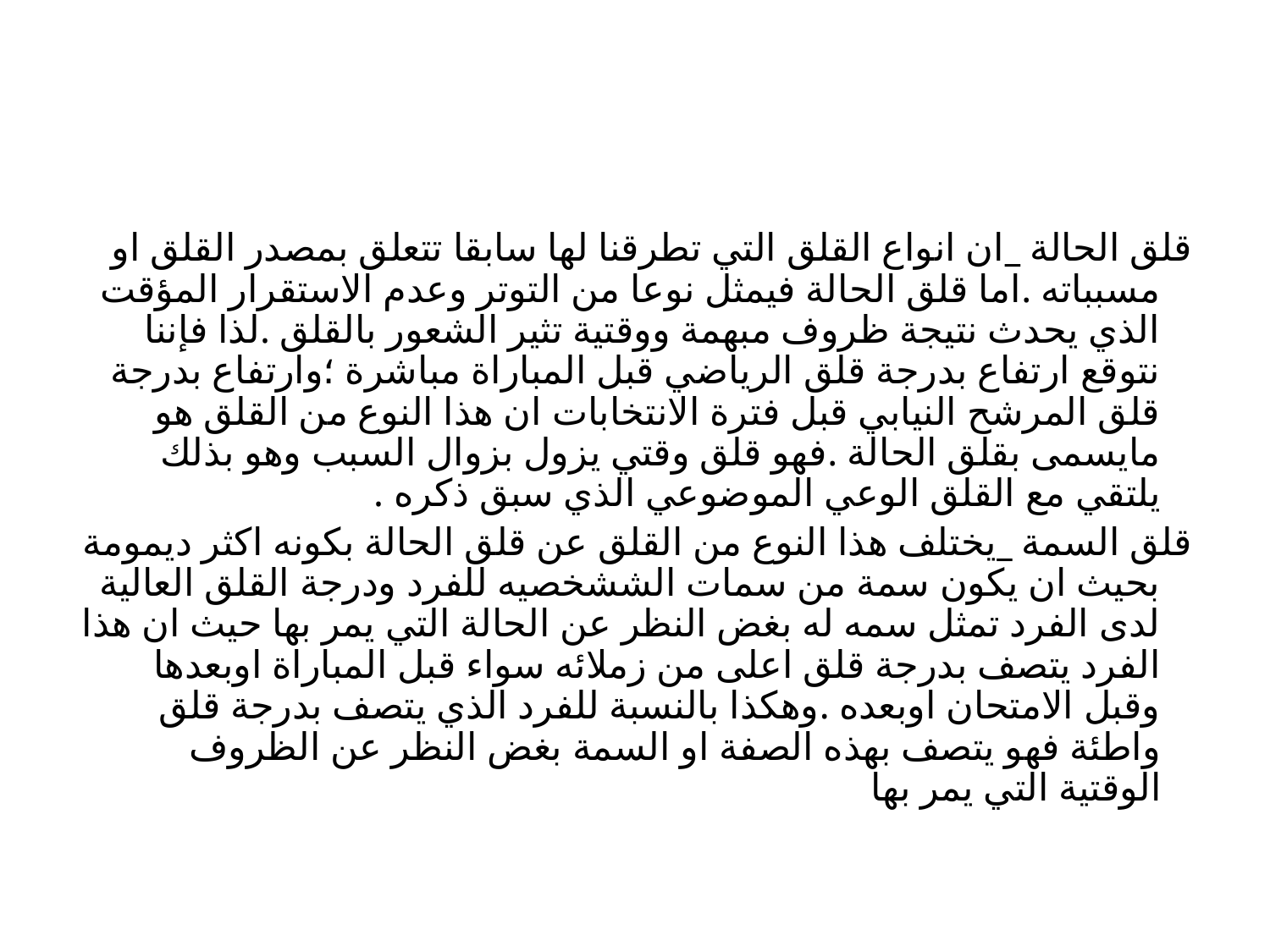

#
قلق الحالة _ان انواع القلق التي تطرقنا لها سابقا تتعلق بمصدر القلق او مسبباته .اما قلق الحالة فيمثل نوعا من التوتر وعدم الاستقرار المؤقت الذي يحدث نتيجة ظروف مبهمة ووقتية تثير الشعور بالقلق .لذا فإننا نتوقع ارتفاع بدرجة قلق الرياضي قبل المباراة مباشرة ؛وارتفاع بدرجة قلق المرشح النيابي قبل فترة الانتخابات ان هذا النوع من القلق هو مايسمى بقلق الحالة .فهو قلق وقتي يزول بزوال السبب وهو بذلك يلتقي مع القلق الوعي الموضوعي الذي سبق ذكره .
قلق السمة _يختلف هذا النوع من القلق عن قلق الحالة بكونه اكثر ديمومة بحيث ان يكون سمة من سمات الششخصيه للفرد ودرجة القلق العالية لدى الفرد تمثل سمه له بغض النظر عن الحالة التي يمر بها حيث ان هذا الفرد يتصف بدرجة قلق اعلى من زملائه سواء قبل المباراة اوبعدها وقبل الامتحان اوبعده .وهكذا بالنسبة للفرد الذي يتصف بدرجة قلق واطئة فهو يتصف بهذه الصفة او السمة بغض النظر عن الظروف الوقتية التي يمر بها